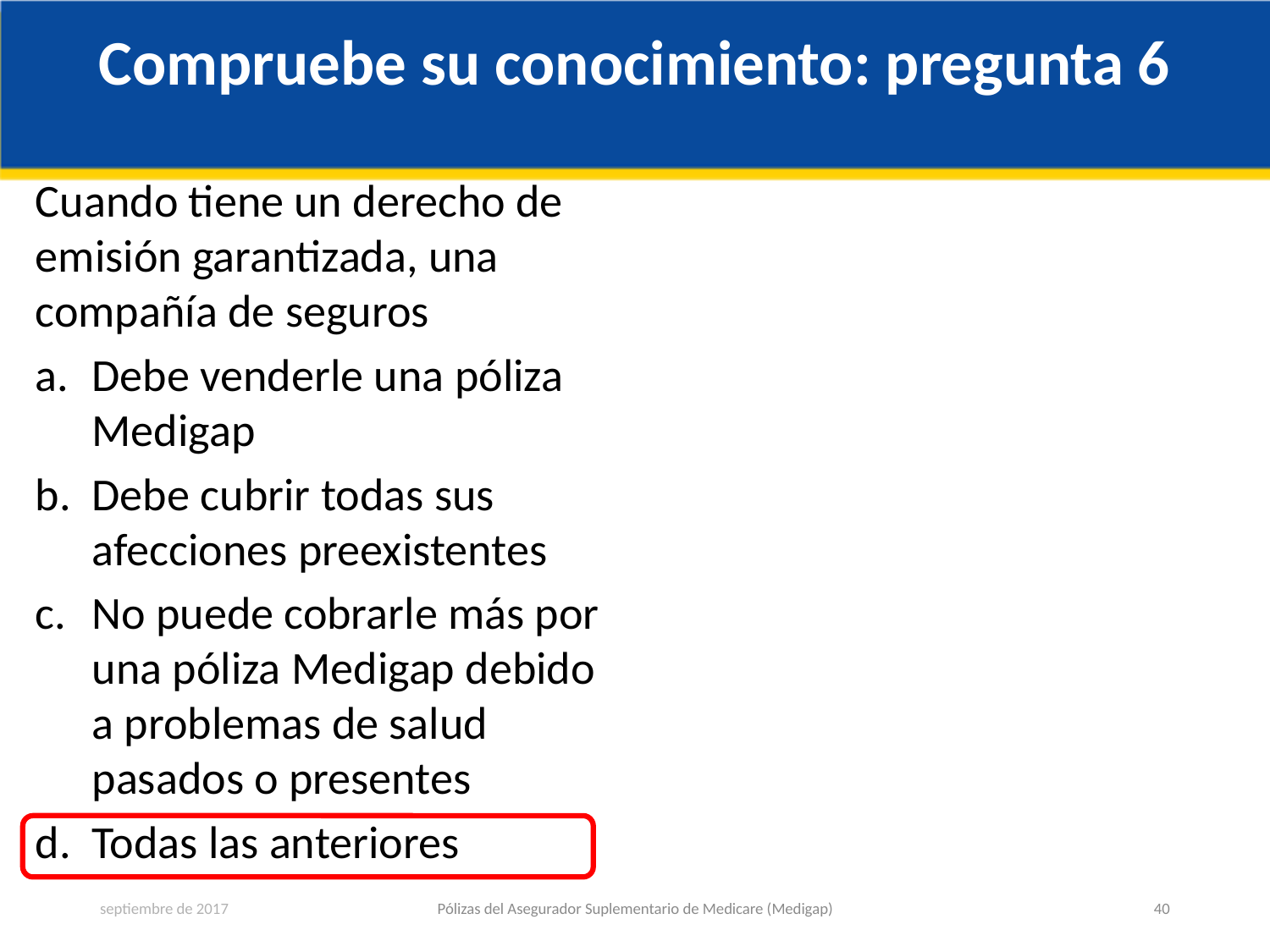

# Compruebe su conocimiento: pregunta 6
Cuando tiene un derecho de emisión garantizada, una compañía de seguros
Debe venderle una póliza Medigap
Debe cubrir todas sus afecciones preexistentes
No puede cobrarle más por una póliza Medigap debido a problemas de salud pasados o presentes
Todas las anteriores

septiembre de 2017
Pólizas del Asegurador Suplementario de Medicare (Medigap)
40